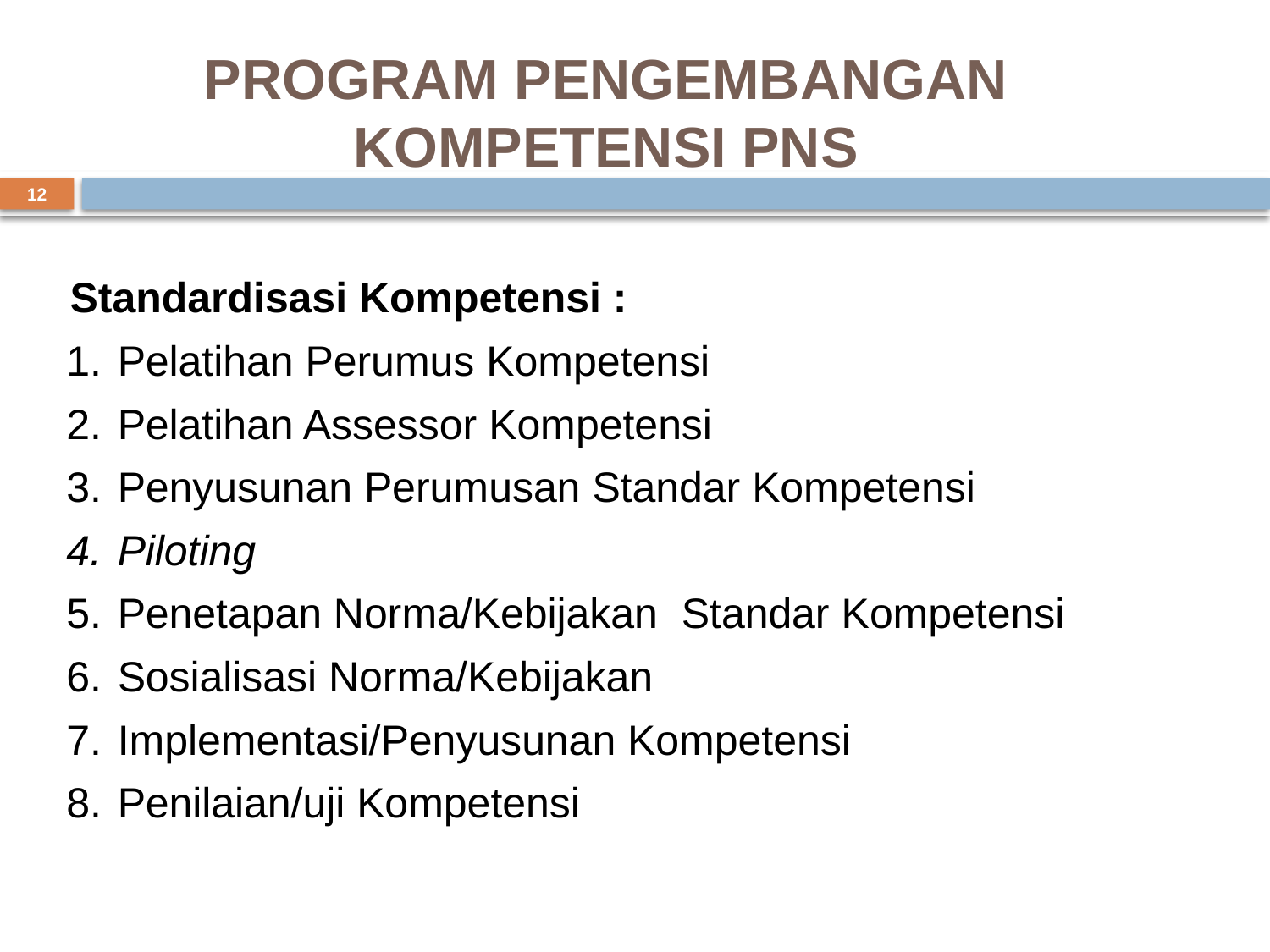

# PROGRAM PENGEMBANGAN KOMPETENSI PNS
12
Standardisasi Kompetensi :
Pelatihan Perumus Kompetensi
Pelatihan Assessor Kompetensi
Penyusunan Perumusan Standar Kompetensi
Piloting
Penetapan Norma/Kebijakan  Standar Kompetensi
Sosialisasi Norma/Kebijakan
Implementasi/Penyusunan Kompetensi
Penilaian/uji Kompetensi